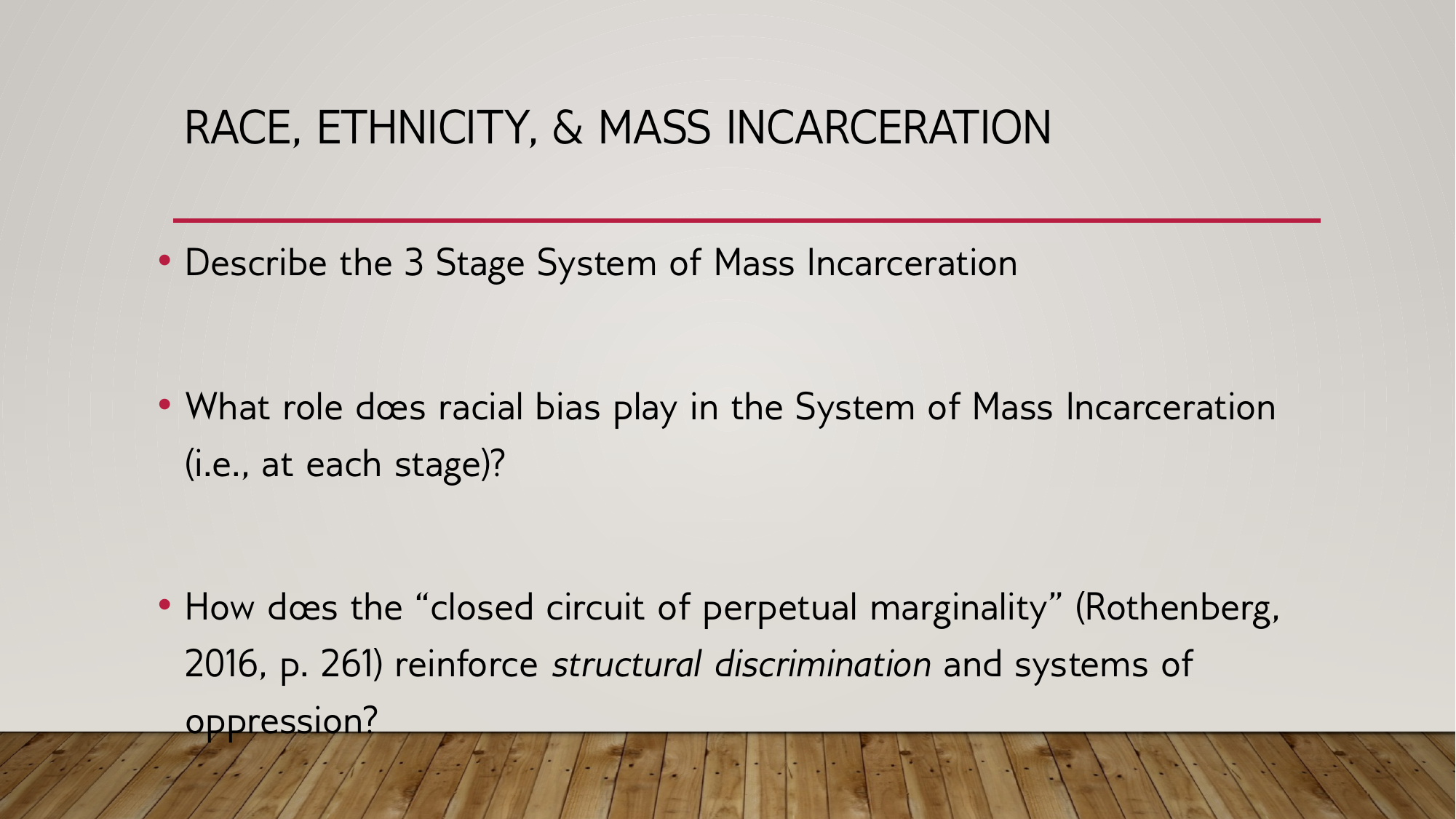

# Race, Ethnicity, & Mass Incarceration
Describe the 3 Stage System of Mass Incarceration

What role does racial bias play in the System of Mass Incarceration (i.e., at each stage)?

How does the “closed circuit of perpetual marginality” (Rothenberg, 2016, p. 261) reinforce structural discrimination and systems of oppression?